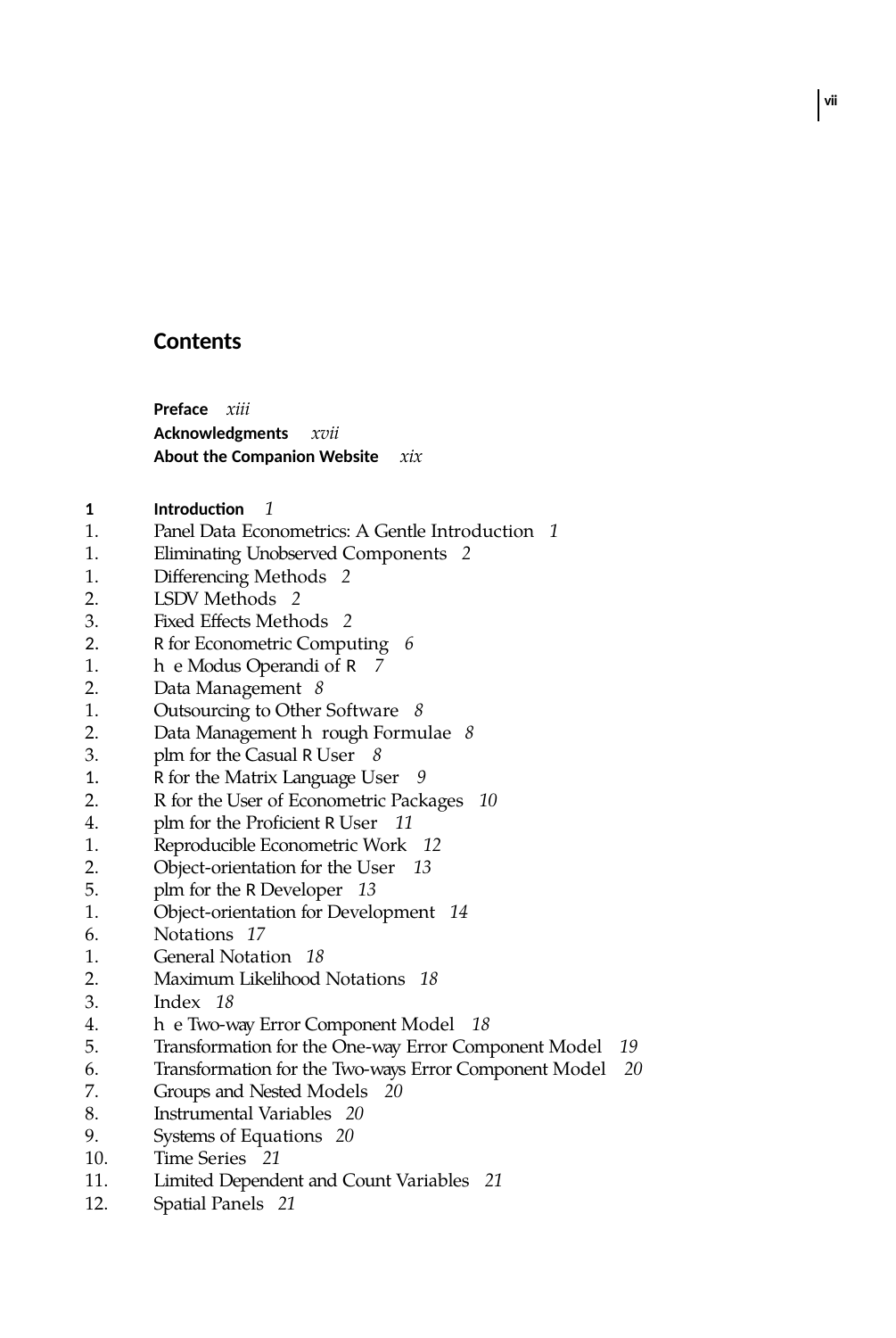

vii

Contents

Preface  xiii
Acknowledgments  xvii
About the Companion Website  xix

Introduction  1
Panel Data Econometrics: A Gentle Introduction  1
Eliminating Unobserved Components  2
Differencing Methods  2
LSDV Methods  2
Fixed Effects Methods  2
R for Econometric Computing  6
he Modus Operandi of R  7
Data Management 8
Outsourcing to Other Software  8
Data Management hrough Formulae 8
plm for the Casual R User  8
R for the Matrix Language User  9
R for the User of Econometric Packages  10
plm for the Proﬁcient R User  11
Reproducible Econometric Work  12
Object-orientation for the User  13
plm for the R Developer  13
Object-orientation for Development  14
Notations 17
General Notation  18
Maximum Likelihood Notations 18
Index  18
he Two-way Error Component Model  18
Transformation for the One-way Error Component Model  19
Transformation for the Two-ways Error Component Model  20
Groups and Nested Models  20
Instrumental Variables 20
Systems of Equations 20
Time Series  21
Limited Dependent and Count Variables  21
Spatial Panels 21